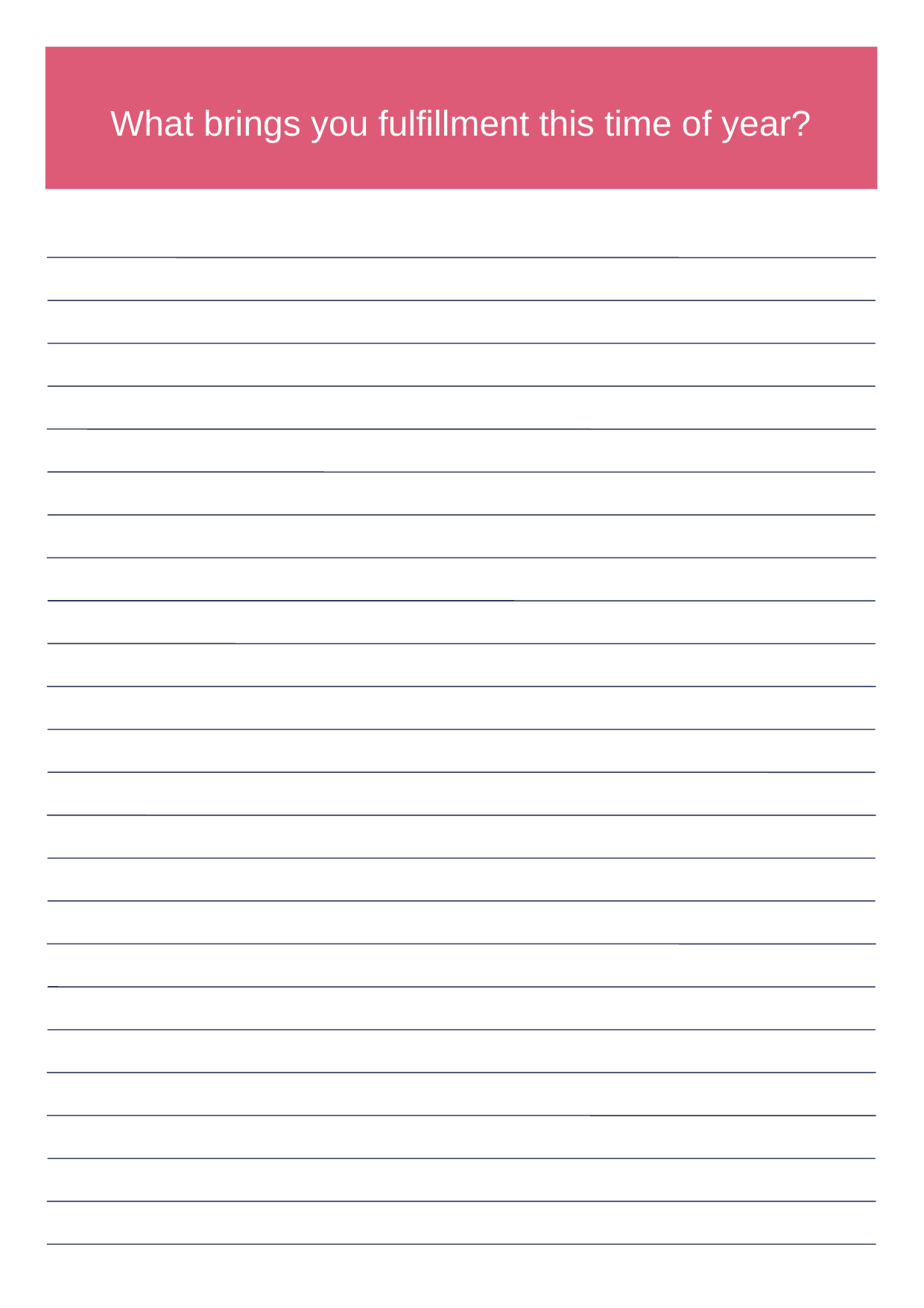

What brings you fulfillment this time of year?